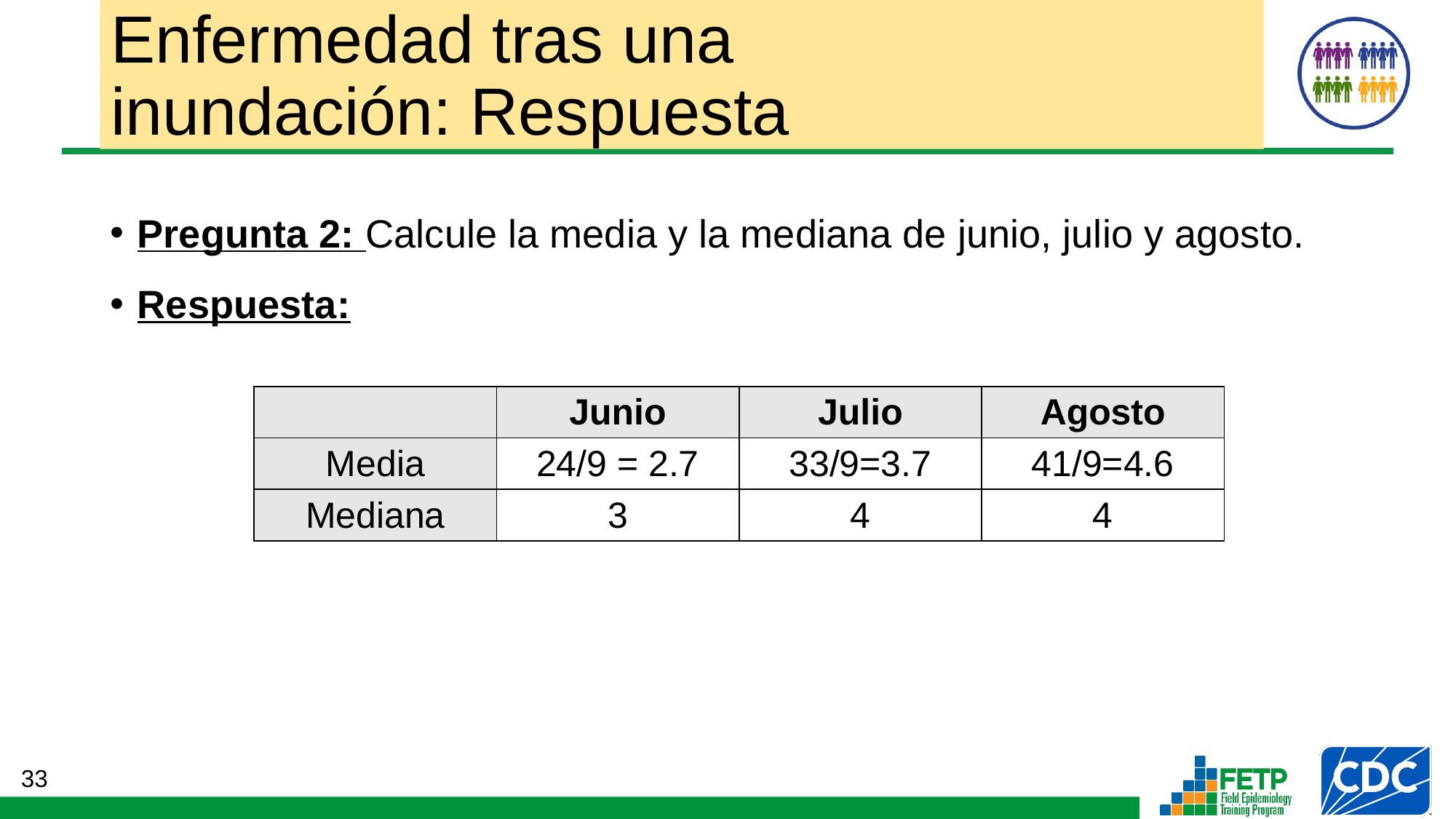

# Enfermedad tras una inundación: Respuesta
Pregunta 2: Calcule la media y la mediana de junio, julio y agosto.
Respuesta:

|  | Junio | Julio | Agosto |
| --- | --- | --- | --- |
| Media | 24/9 = 2.7 | 33/9=3.7 | 41/9=4.6 |
| Mediana | 3 | 4 | 4 |